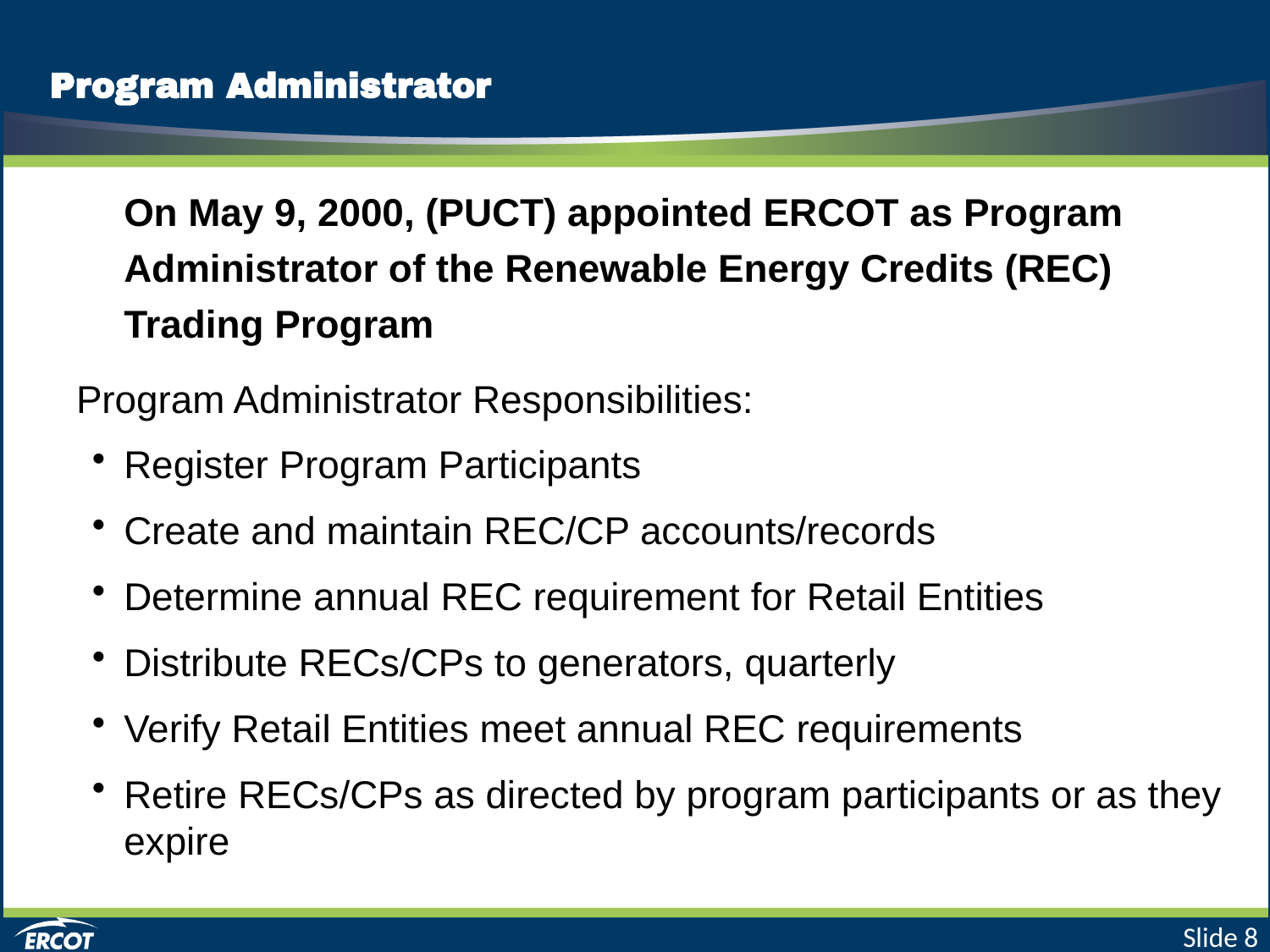

# Program Administrator
	On May 9, 2000, (PUCT) appointed ERCOT as Program Administrator of the Renewable Energy Credits (REC) Trading Program
Program Administrator Responsibilities:
Register Program Participants
Create and maintain REC/CP accounts/records
Determine annual REC requirement for Retail Entities
Distribute RECs/CPs to generators, quarterly
Verify Retail Entities meet annual REC requirements
Retire RECs/CPs as directed by program participants or as they expire